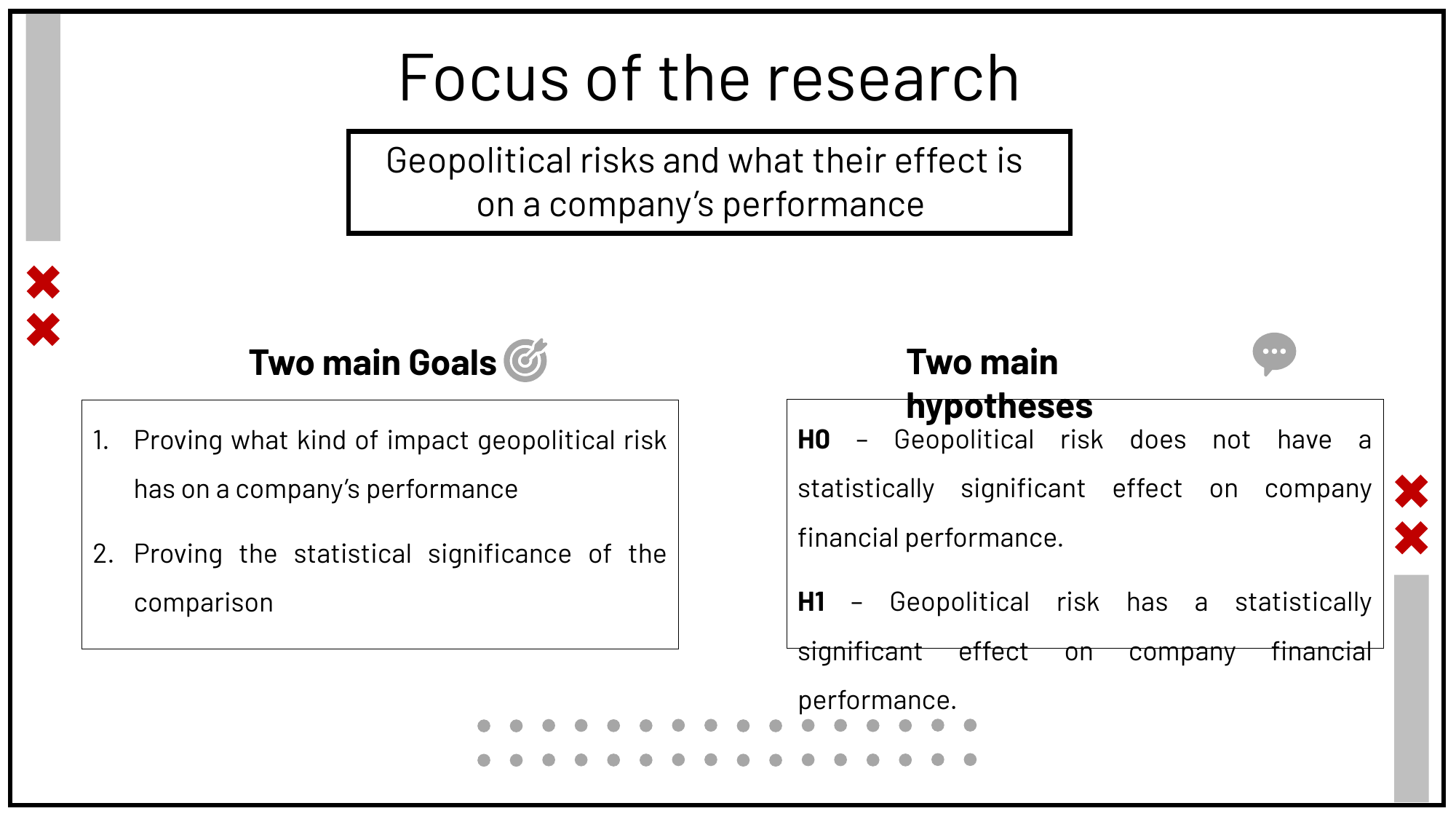

# Focus of the research

Geopolitical risks and what their effect is on a company’s performance

Two main hypotheses

Two main Goals

H0 – Geopolitical risk does not have a statistically significant effect on company financial performance.
H1 – Geopolitical risk has a statistically significant effect on company financial performance.

Proving what kind of impact geopolitical risk has on a company’s performance
Proving the statistical significance of the comparison